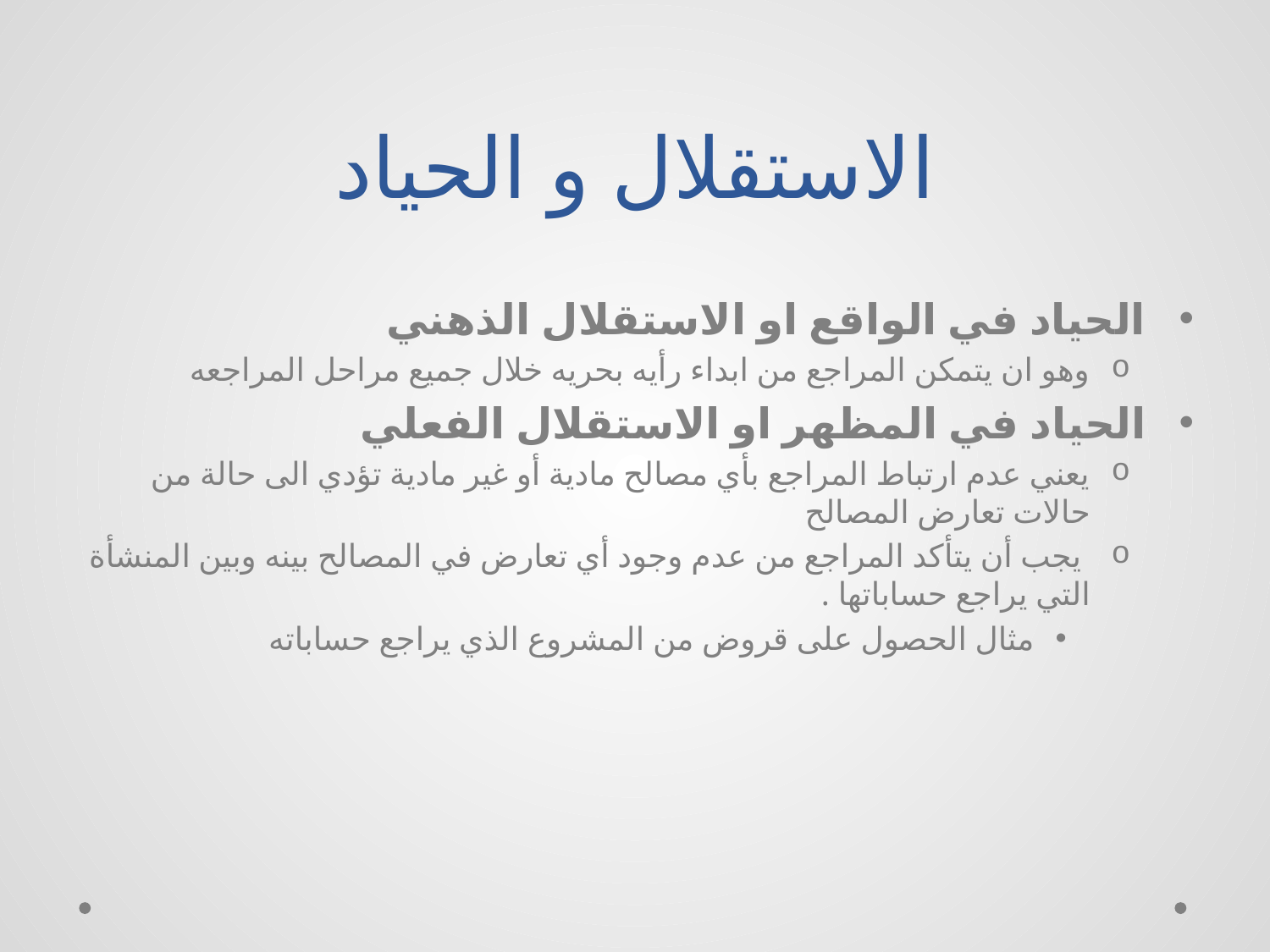

# الاستقلال و الحياد
الحياد في الواقع او الاستقلال الذهني
وهو ان يتمكن المراجع من ابداء رأيه بحريه خلال جميع مراحل المراجعه
الحياد في المظهر او الاستقلال الفعلي
يعني عدم ارتباط المراجع بأي مصالح مادية أو غير مادية تؤدي الى حالة من حالات تعارض المصالح
 يجب أن يتأكد المراجع من عدم وجود أي تعارض في المصالح بينه وبين المنشأة التي يراجع حساباتها .
مثال الحصول على قروض من المشروع الذي يراجع حساباته